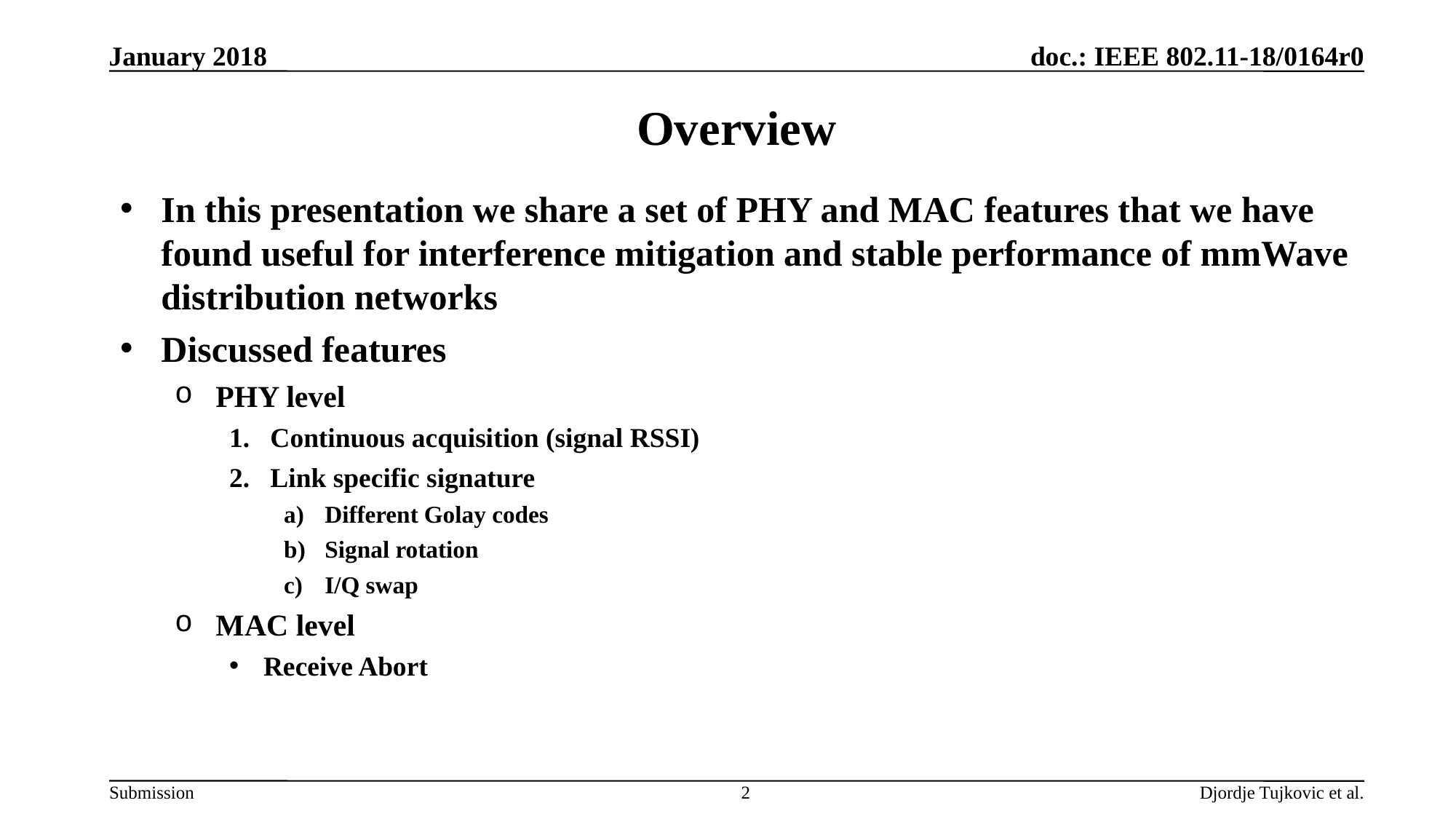

January 2018
# Overview
In this presentation we share a set of PHY and MAC features that we have found useful for interference mitigation and stable performance of mmWave distribution networks
Discussed features
PHY level
Continuous acquisition (signal RSSI)
Link specific signature
Different Golay codes
Signal rotation
I/Q swap
MAC level
Receive Abort
2
Djordje Tujkovic et al.